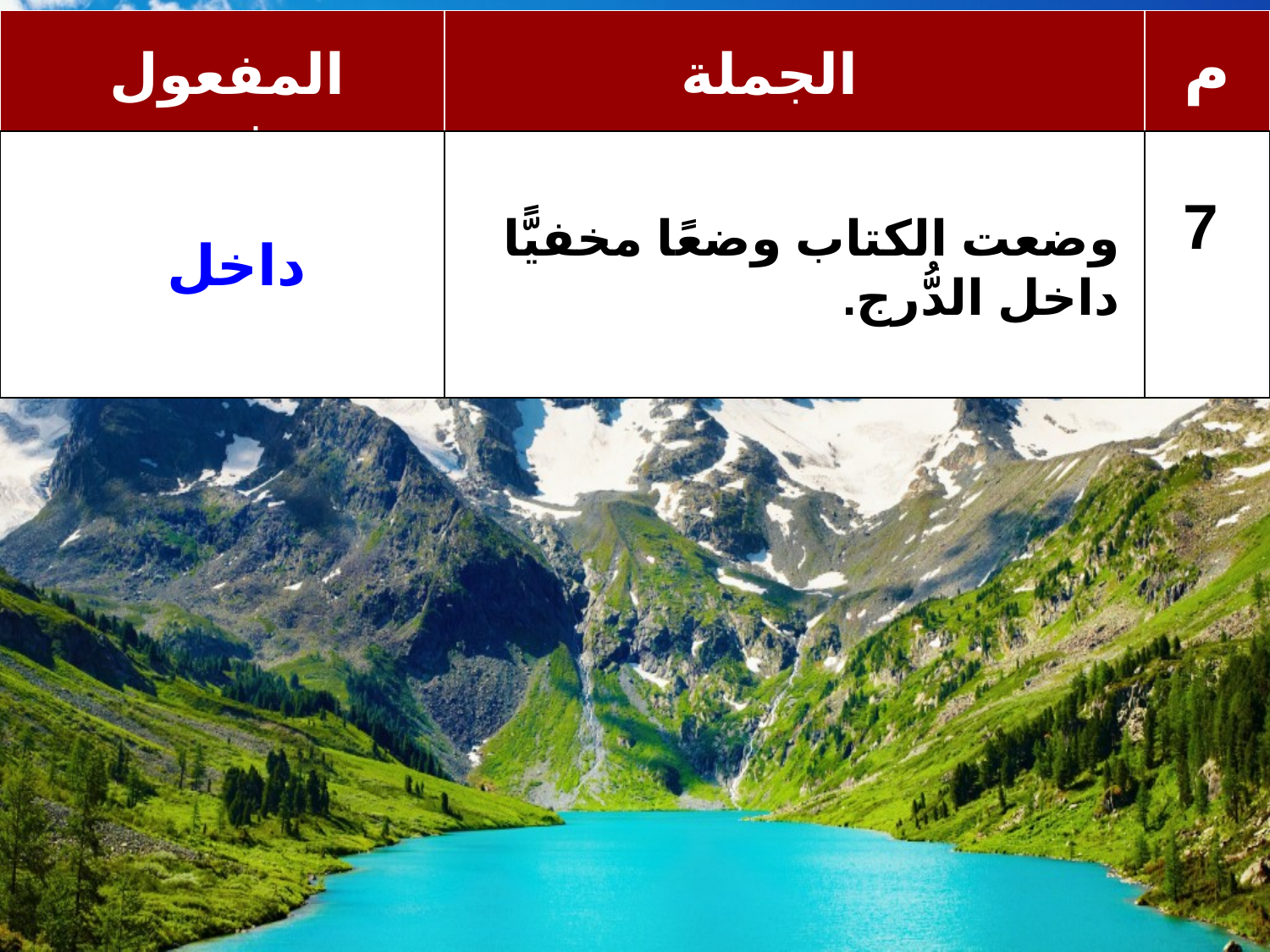

|  |  |  |
| --- | --- | --- |
|  |  |  |
م
المفعول فيه
الجملة
7
داخل
وضعت الكتاب وضعًا مخفيًّا داخل الدُّرج.